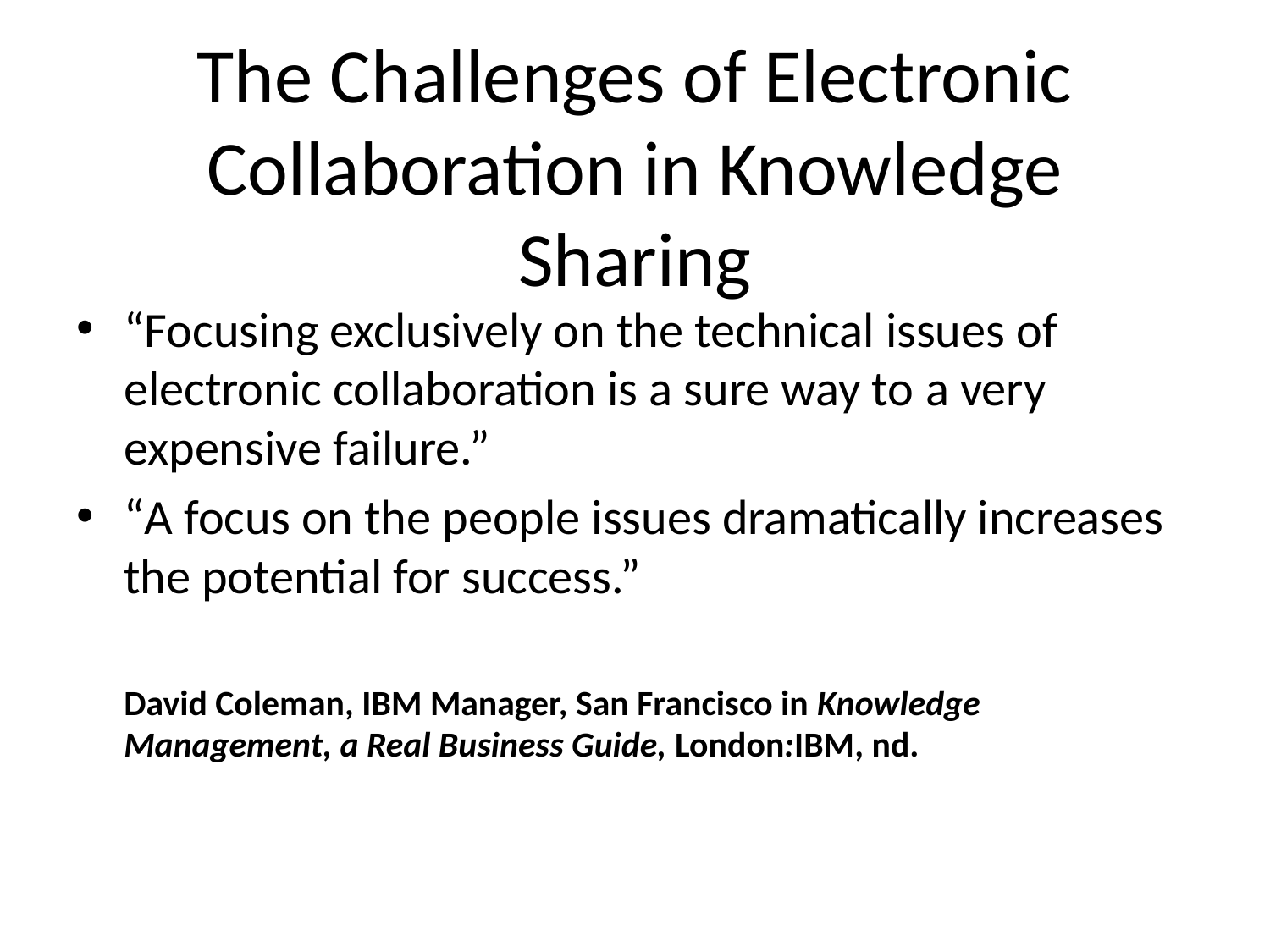

# The Challenges of Electronic Collaboration in Knowledge Sharing

“Focusing exclusively on the technical issues of electronic collaboration is a sure way to a very expensive failure.”
“A focus on the people issues dramatically increases the potential for success.”

	David Coleman, IBM Manager, San Francisco in Knowledge Management, a Real Business Guide, London:IBM, nd.